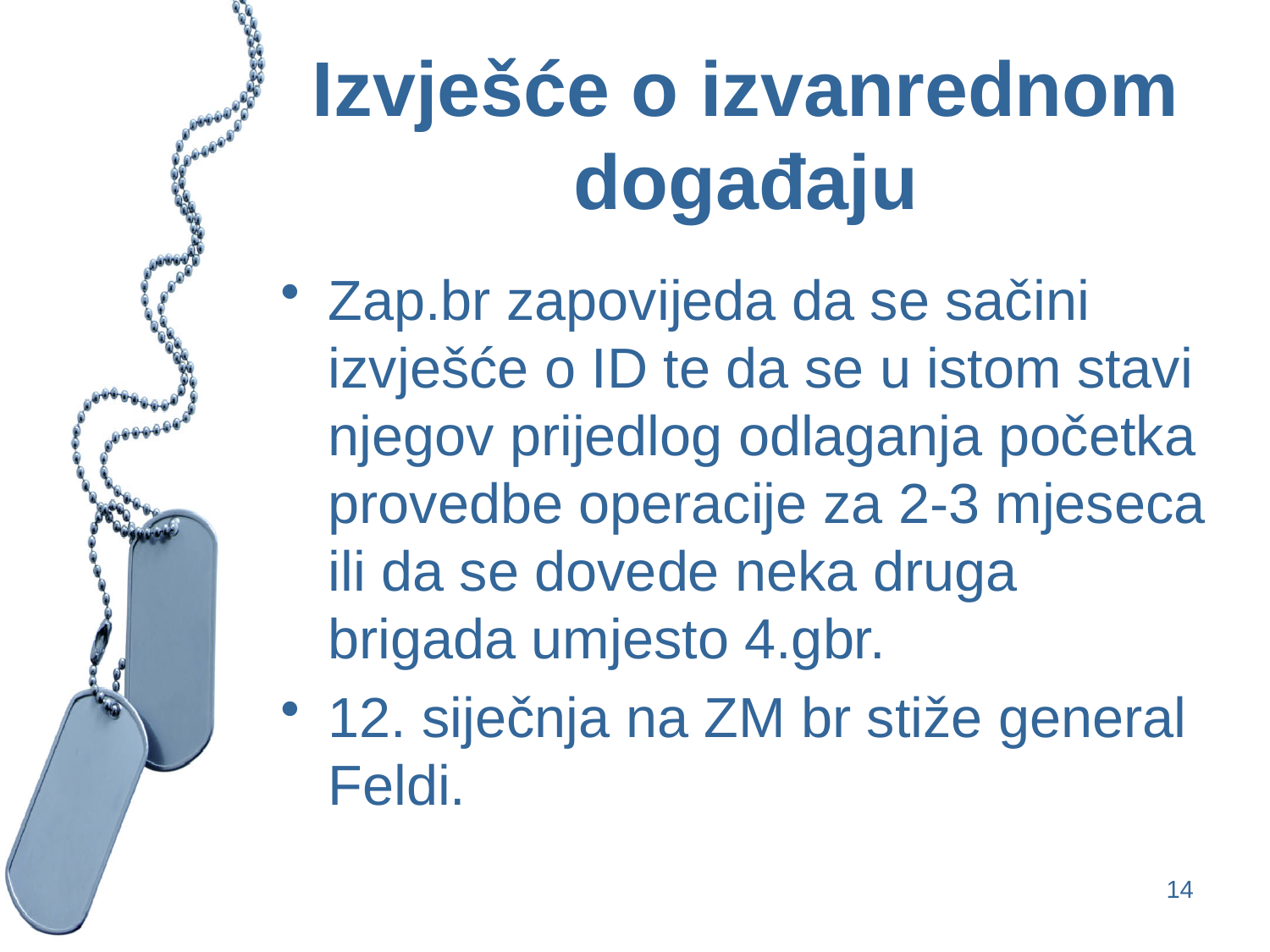

# Izvješće o izvanrednom događaju
Zap.br zapovijeda da se sačini izvješće o ID te da se u istom stavi njegov prijedlog odlaganja početka provedbe operacije za 2-3 mjeseca ili da se dovede neka druga brigada umjesto 4.gbr.
12. siječnja na ZM br stiže general Feldi.
14